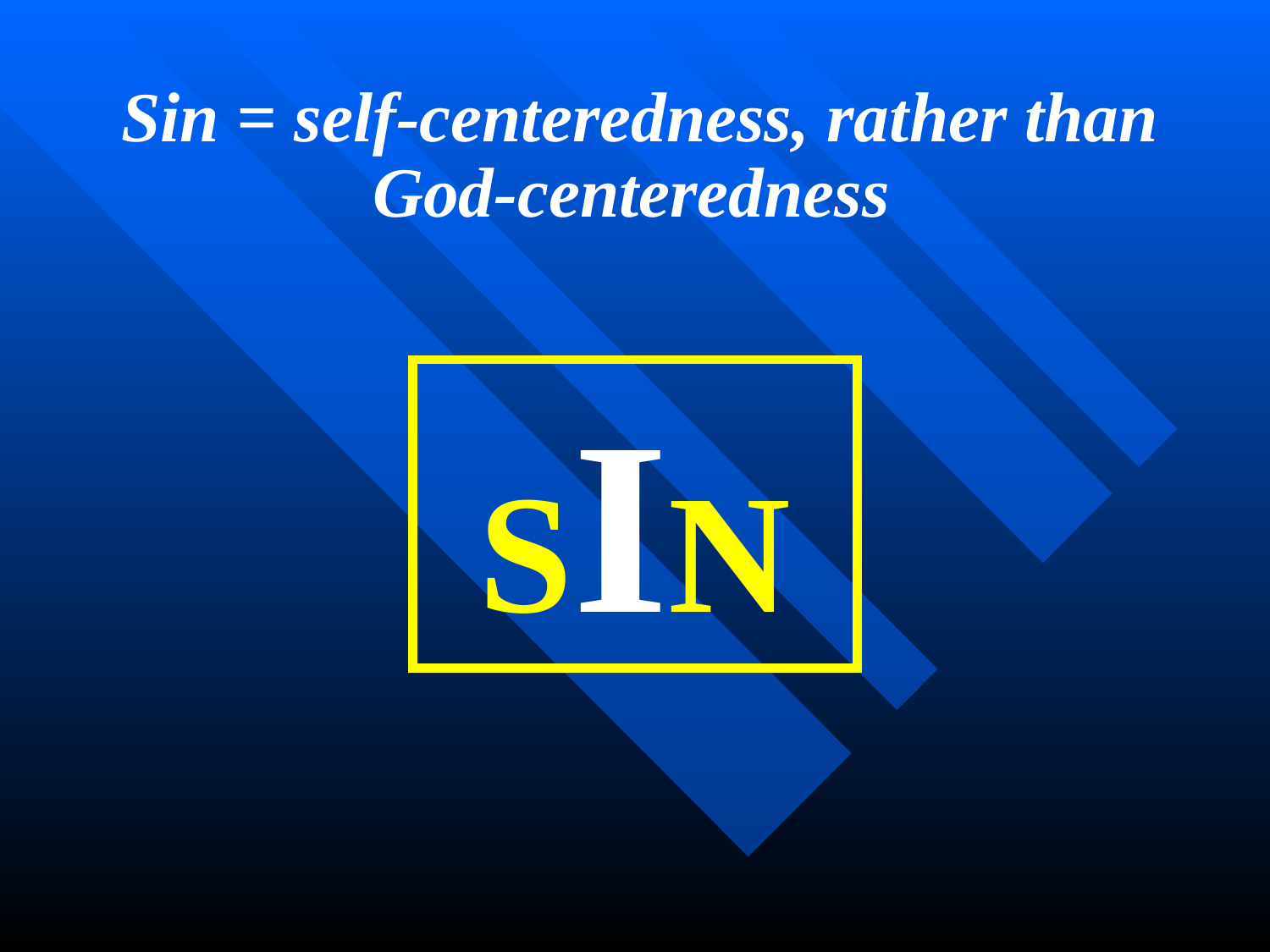

Sin = self-centeredness, rather than God-centeredness
SIN